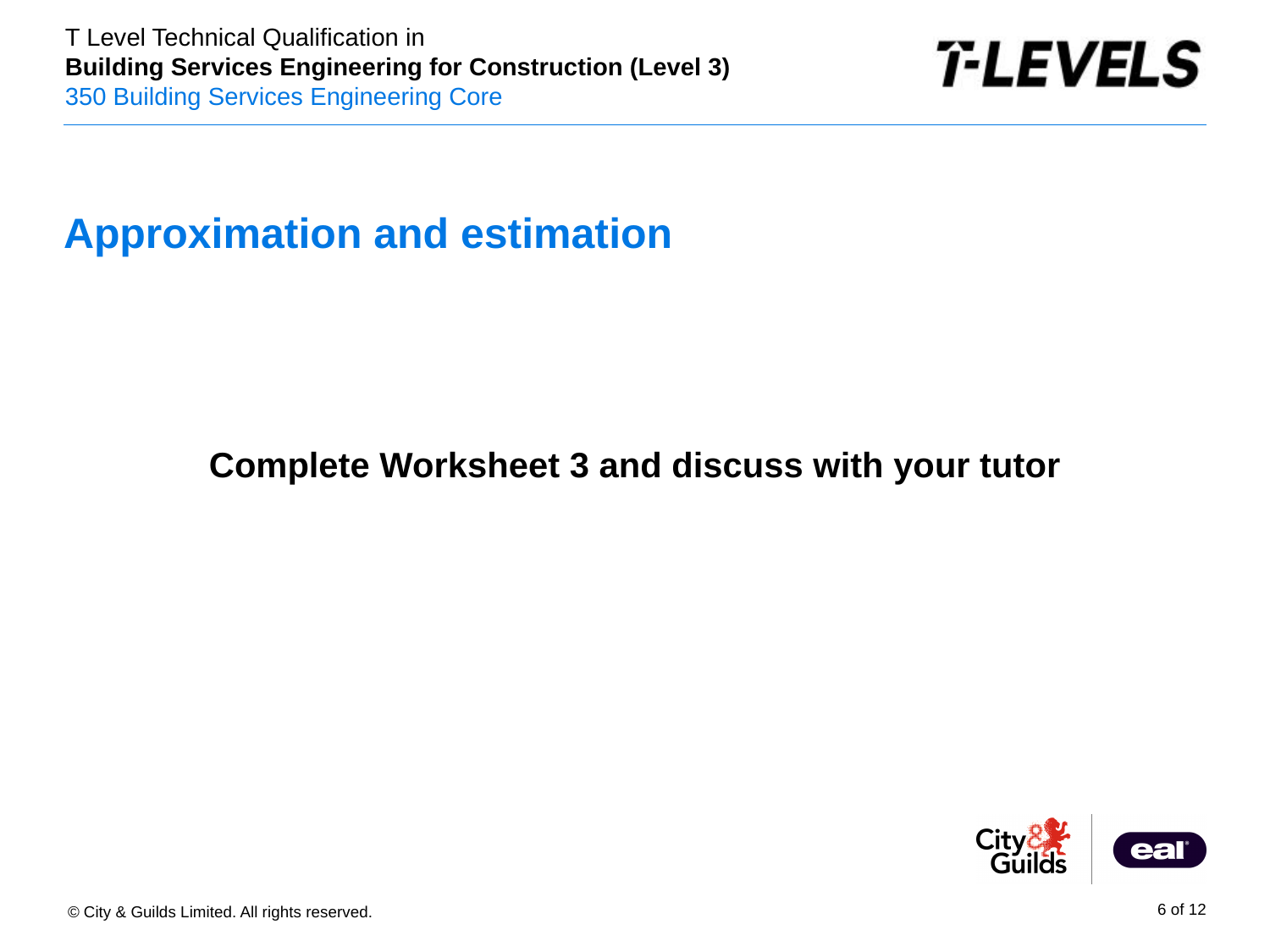

# Approximation and estimation
Complete Worksheet 3 and discuss with your tutor